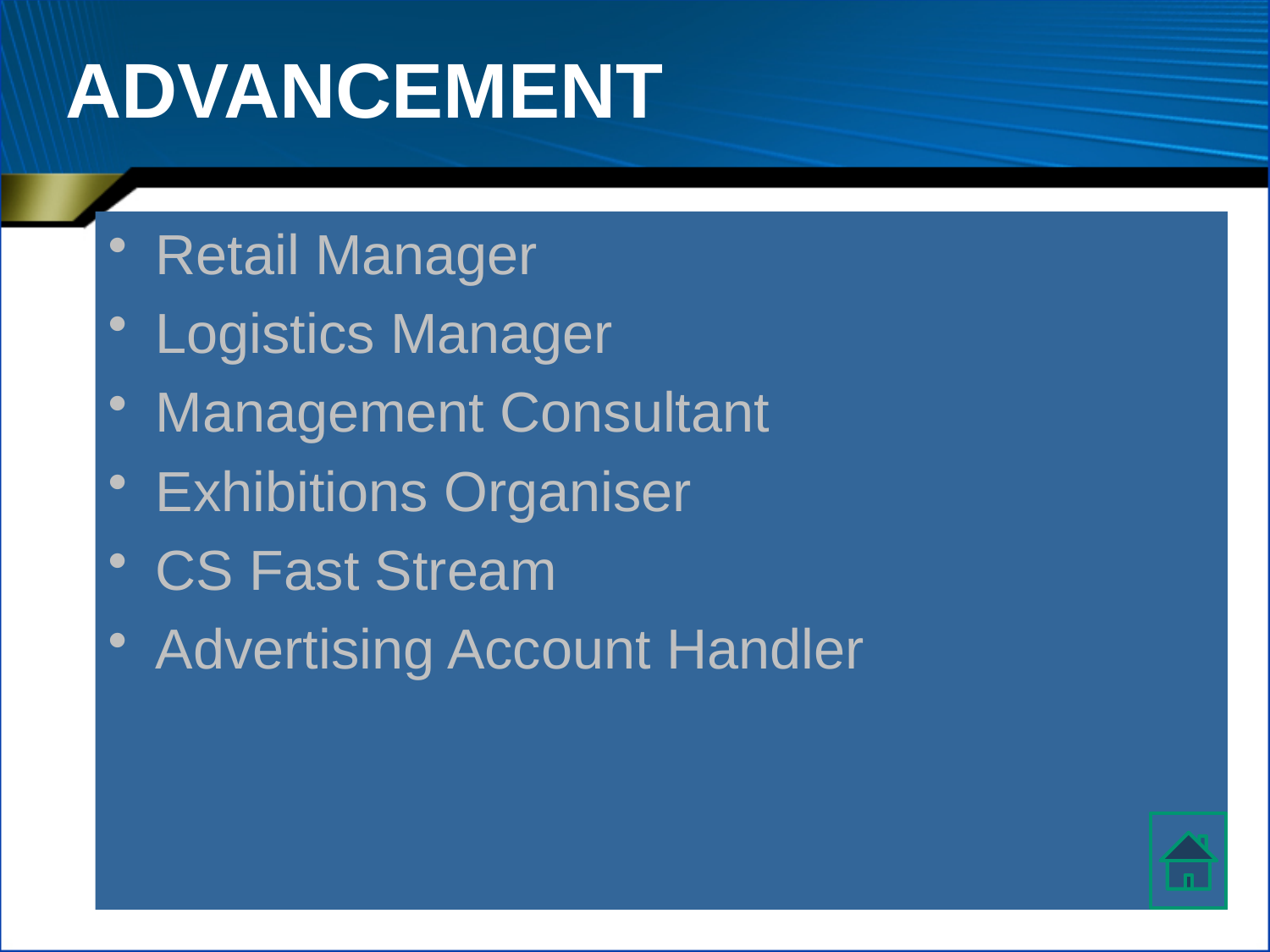

# ADVANCEMENT
Retail Manager
Logistics Manager
Management Consultant
Exhibitions Organiser
CS Fast Stream
Advertising Account Handler